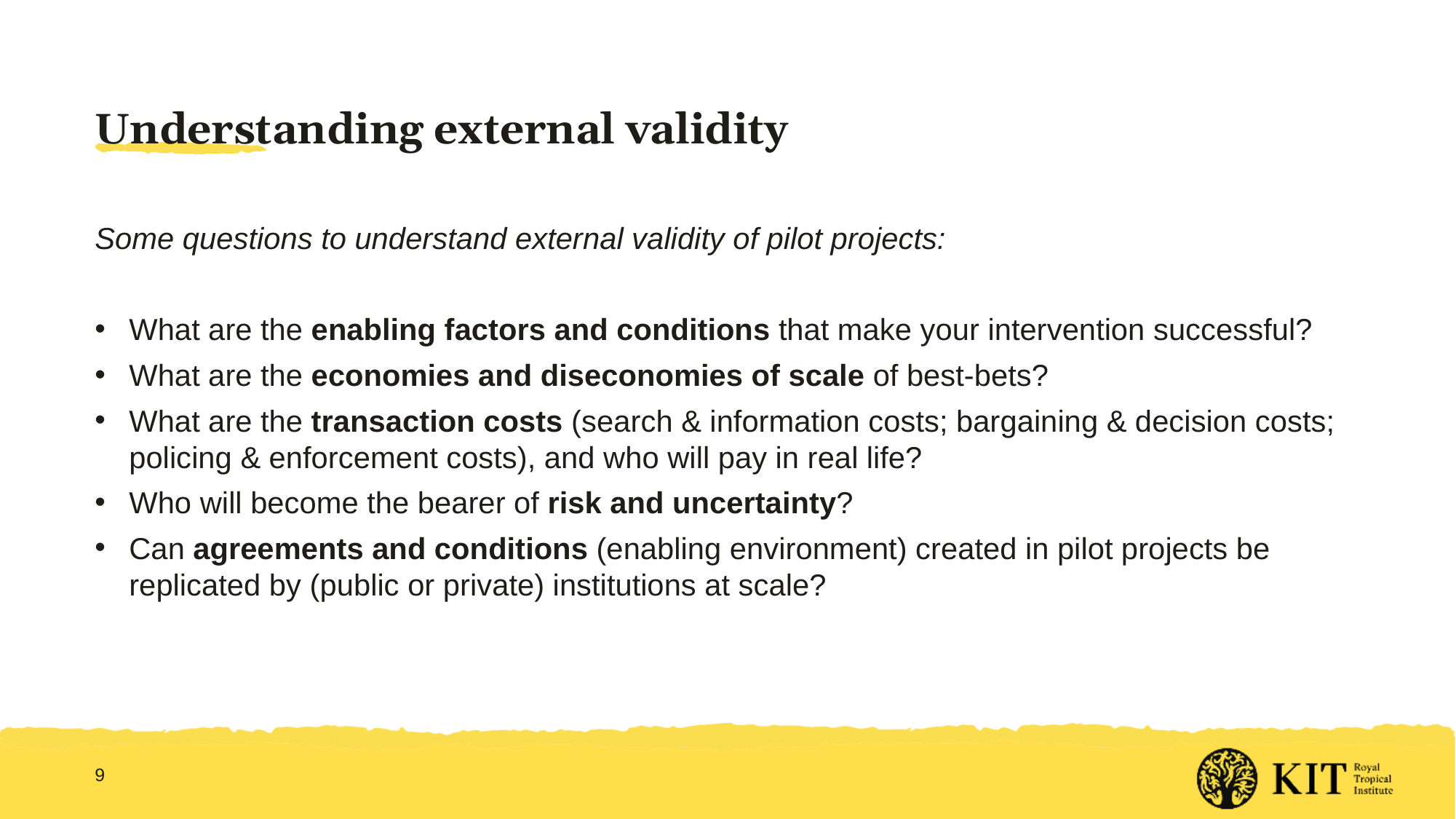

# Understanding external validity
Some questions to understand external validity of pilot projects:

What are the enabling factors and conditions that make your intervention successful?
What are the economies and diseconomies of scale of best-bets?
What are the transaction costs (search & information costs; bargaining & decision costs; policing & enforcement costs), and who will pay in real life?
Who will become the bearer of risk and uncertainty?
Can agreements and conditions (enabling environment) created in pilot projects be replicated by (public or private) institutions at scale?

9